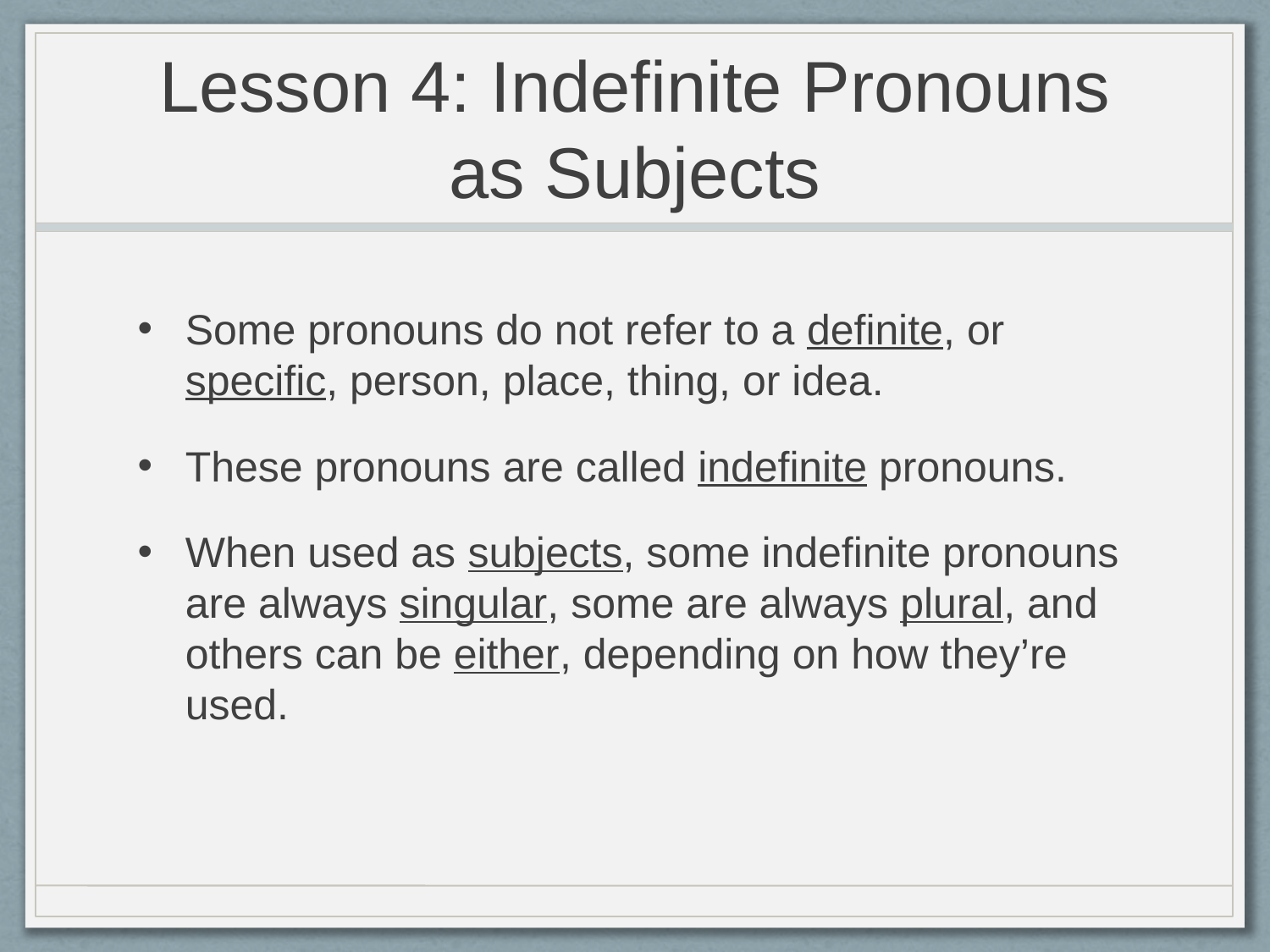

# Lesson 4: Indefinite Pronouns as Subjects
Some pronouns do not refer to a definite, or specific, person, place, thing, or idea.
These pronouns are called indefinite pronouns.
When used as subjects, some indefinite pronouns are always singular, some are always plural, and others can be either, depending on how they’re used.